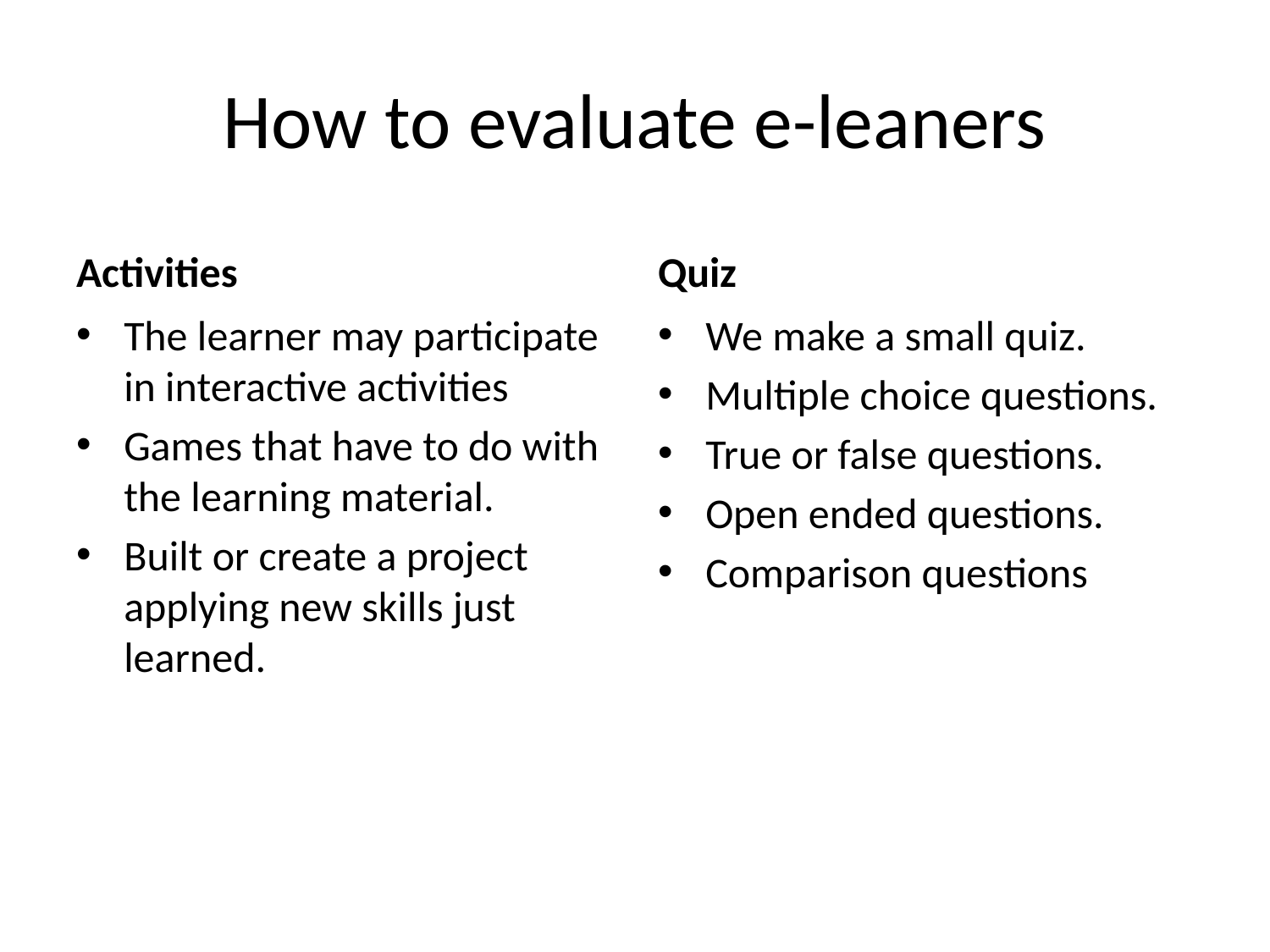

# How to evaluate e-leaners
Activities
Quiz
The learner may participate in interactive activities
Games that have to do with the learning material.
Built or create a project applying new skills just learned.
We make a small quiz.
Multiple choice questions.
True or false questions.
Open ended questions.
Comparison questions